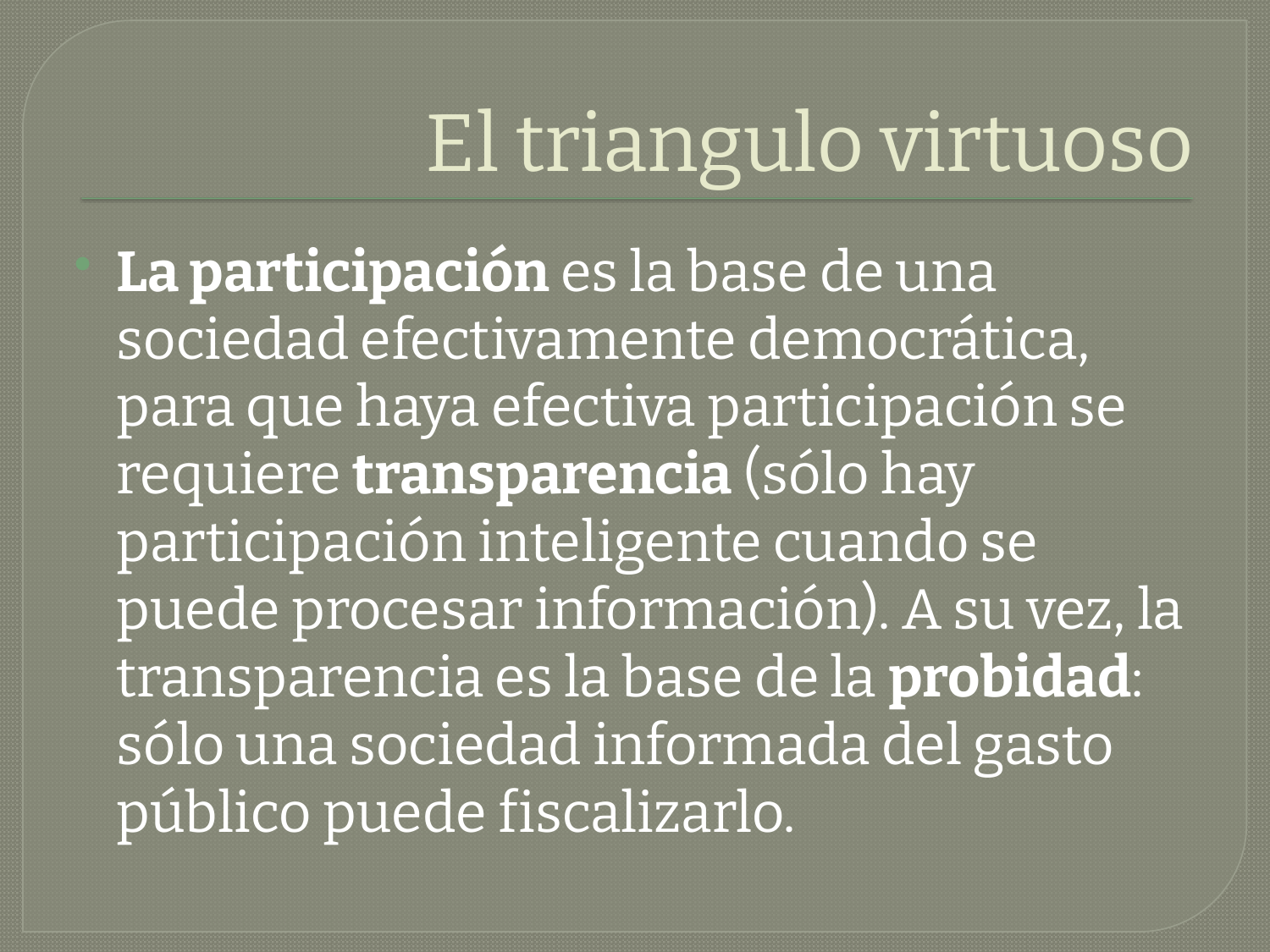

# El triangulo virtuoso
La participación es la base de una sociedad efectivamente democrática, para que haya efectiva participación se requiere transparencia (sólo hay participación inteligente cuando se puede procesar información). A su vez, la transparencia es la base de la probidad: sólo una sociedad informada del gasto público puede fiscalizarlo.